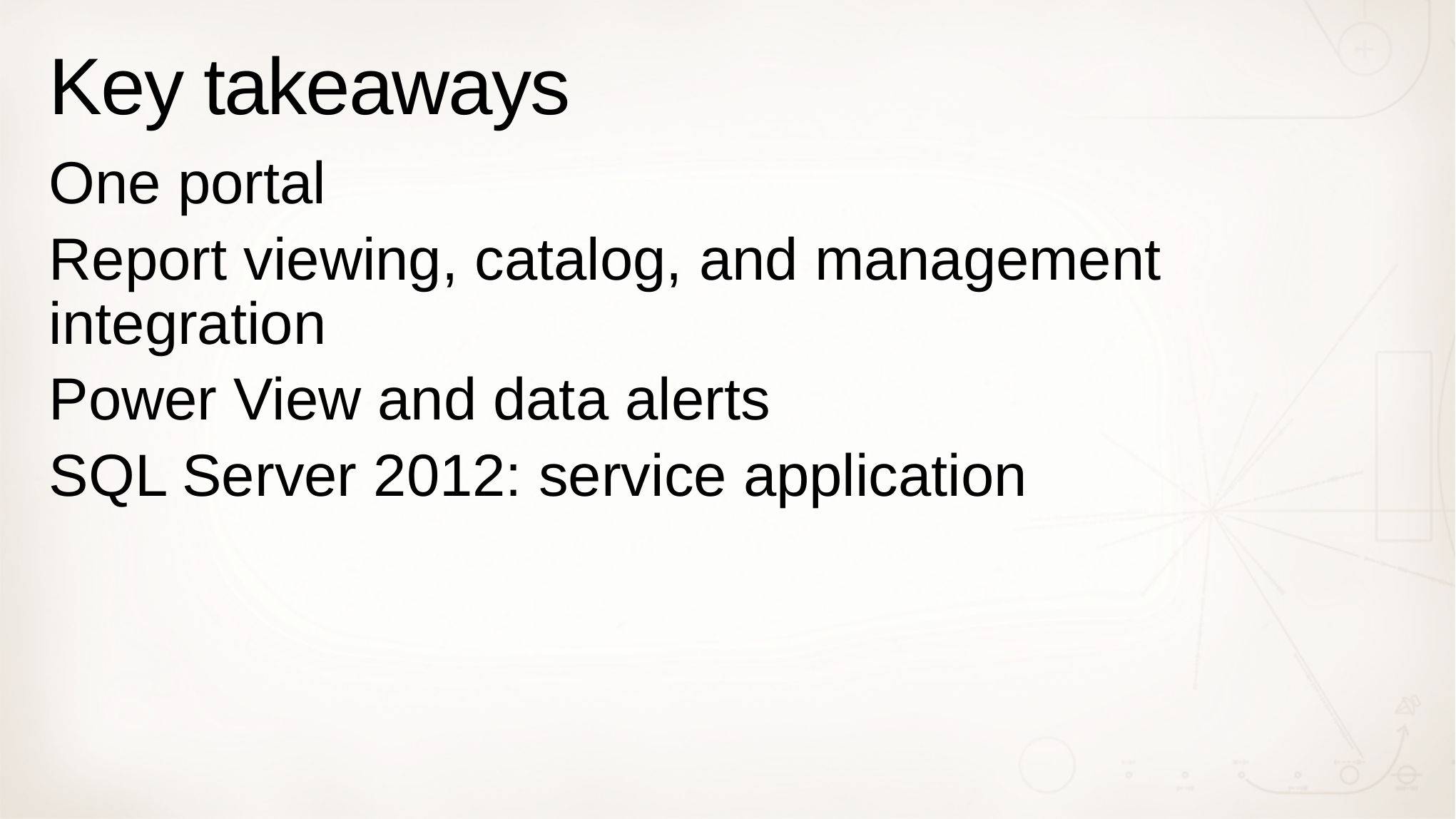

# Key takeaways
One portal
Report viewing, catalog, and management integration
Power View and data alerts
SQL Server 2012: service application